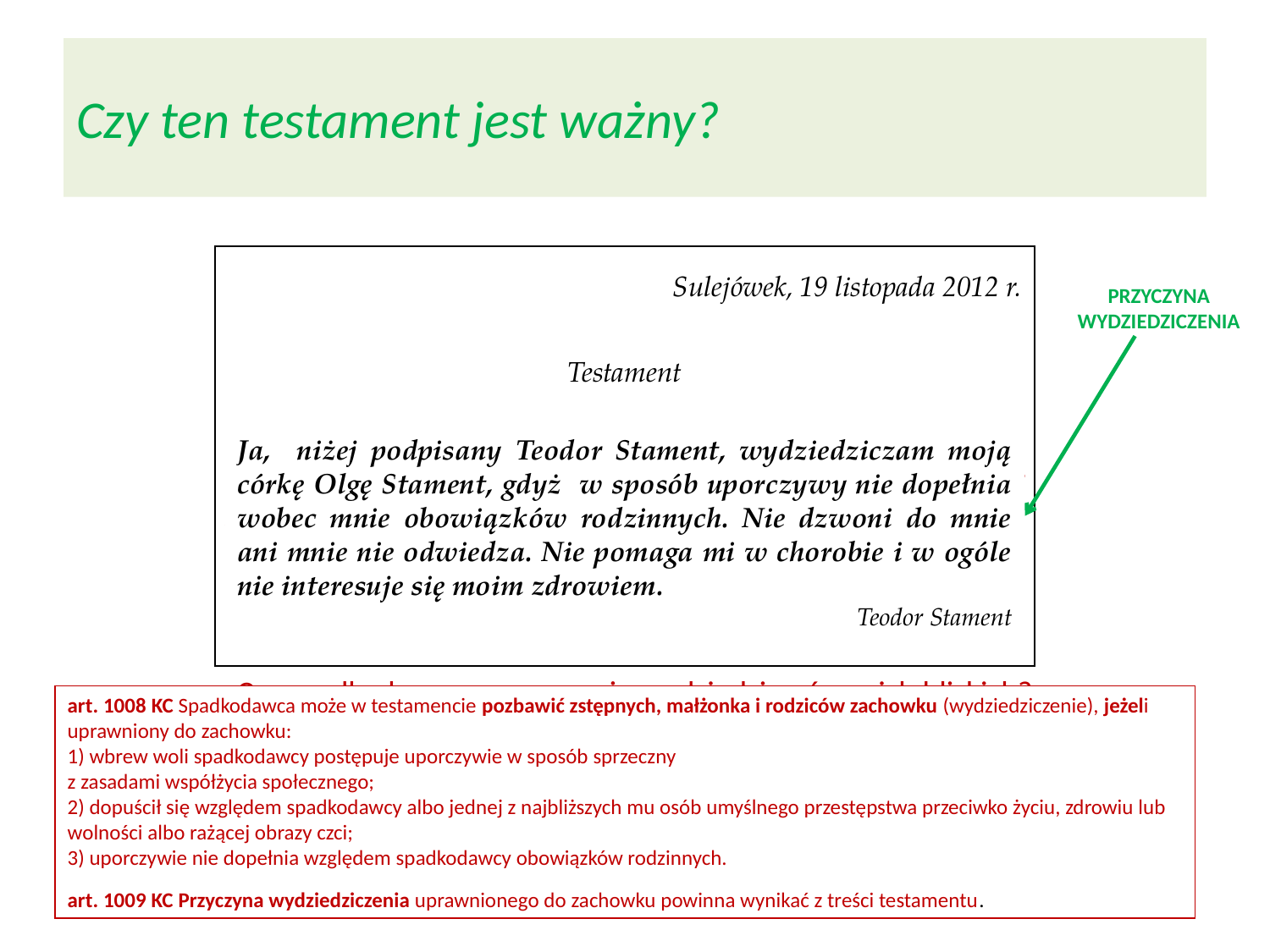

# Czy ten testament jest ważny?

Czy spadkodawca zawsze może wydziedziczyć swoich bliskich?

NIE – prawo przewiduje tylko trzy takie sytuacje.

art. 1008 Kodeksu cywilnego
| Sulejówek, 19 listopada 2012 r. Testament Ja, niżej podpisany Teodor Stament, wydziedziczam mojego brata Michała Stamenta, gdyż tak naprawdę nigdy się nie dogadywaliśmy. Teodor Stament |
| --- |
PRZYCZYNA
WYDZIEDZICZENIA
Ja,  niżej podpisany Teodor Stament, wydziedziczam moją córkę Olgę Stament, gdyż  w sposób uporczywy nie dopełnia wobec mnie obowiązków rodzinnych. Nie dzwoni do mnie ani mnie nie odwiedza. Nie pomaga mi w chorobie i w ogóle nie interesuje się moim zdrowiem.
Teodor Stament
art. 1008 KC Spadkodawca może w testamencie pozbawić zstępnych, małżonka i rodziców zachowku (wydziedziczenie), jeżeli uprawniony do zachowku:
1) wbrew woli spadkodawcy postępuje uporczywie w sposób sprzeczny
z zasadami współżycia społecznego;
2) dopuścił się względem spadkodawcy albo jednej z najbliższych mu osób umyślnego przestępstwa przeciwko życiu, zdrowiu lub wolności albo rażącej obrazy czci;
3) uporczywie nie dopełnia względem spadkodawcy obowiązków rodzinnych.

art. 1009 KC Przyczyna wydziedziczenia uprawnionego do zachowku powinna wynikać z treści testamentu.